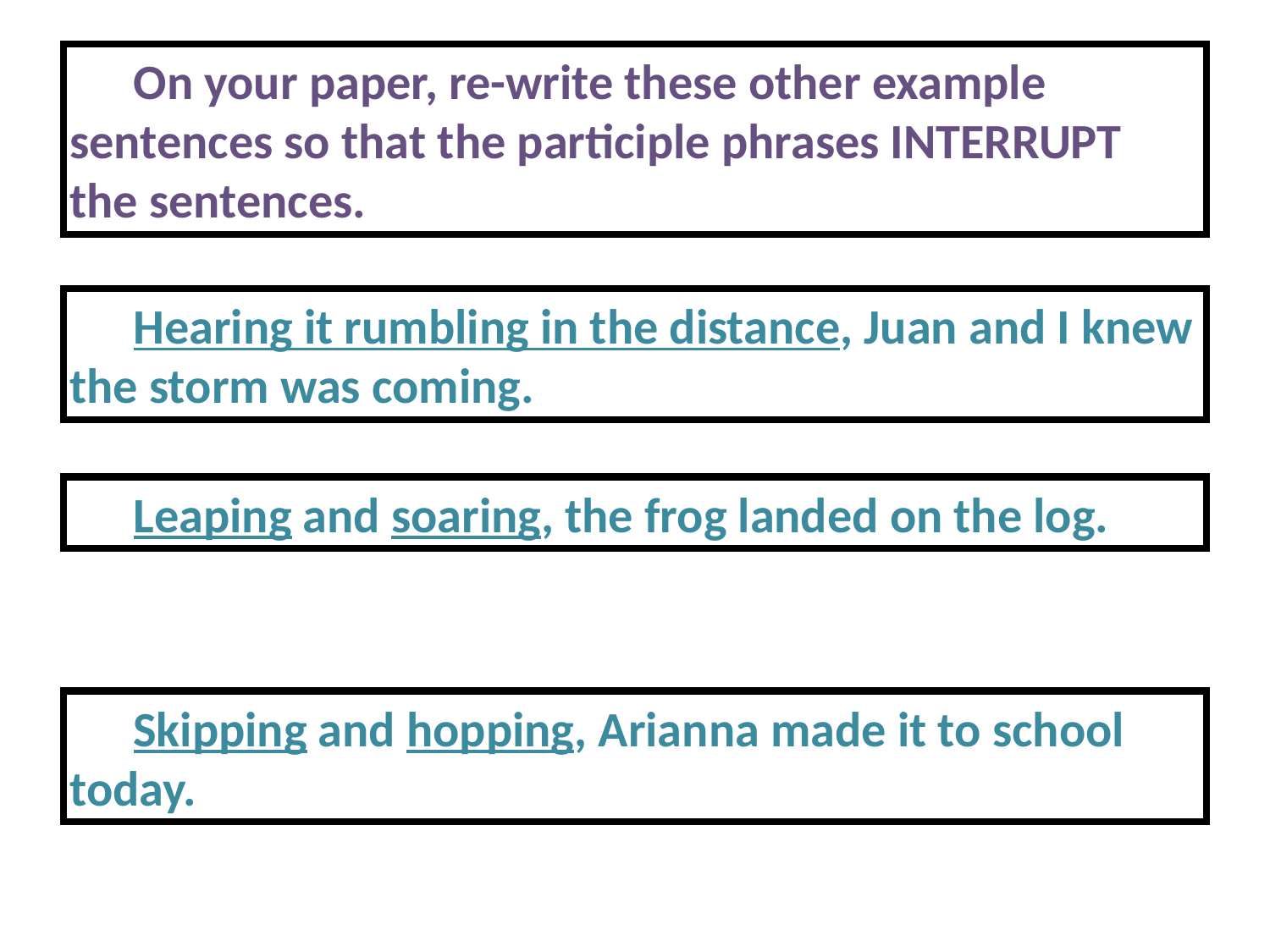

On your paper, re-write these other example sentences so that the participle phrases INTERRUPT the sentences.
Hearing it rumbling in the distance, Juan and I knew the storm was coming.
Leaping and soaring, the frog landed on the log.
Skipping and hopping, Arianna made it to school today.